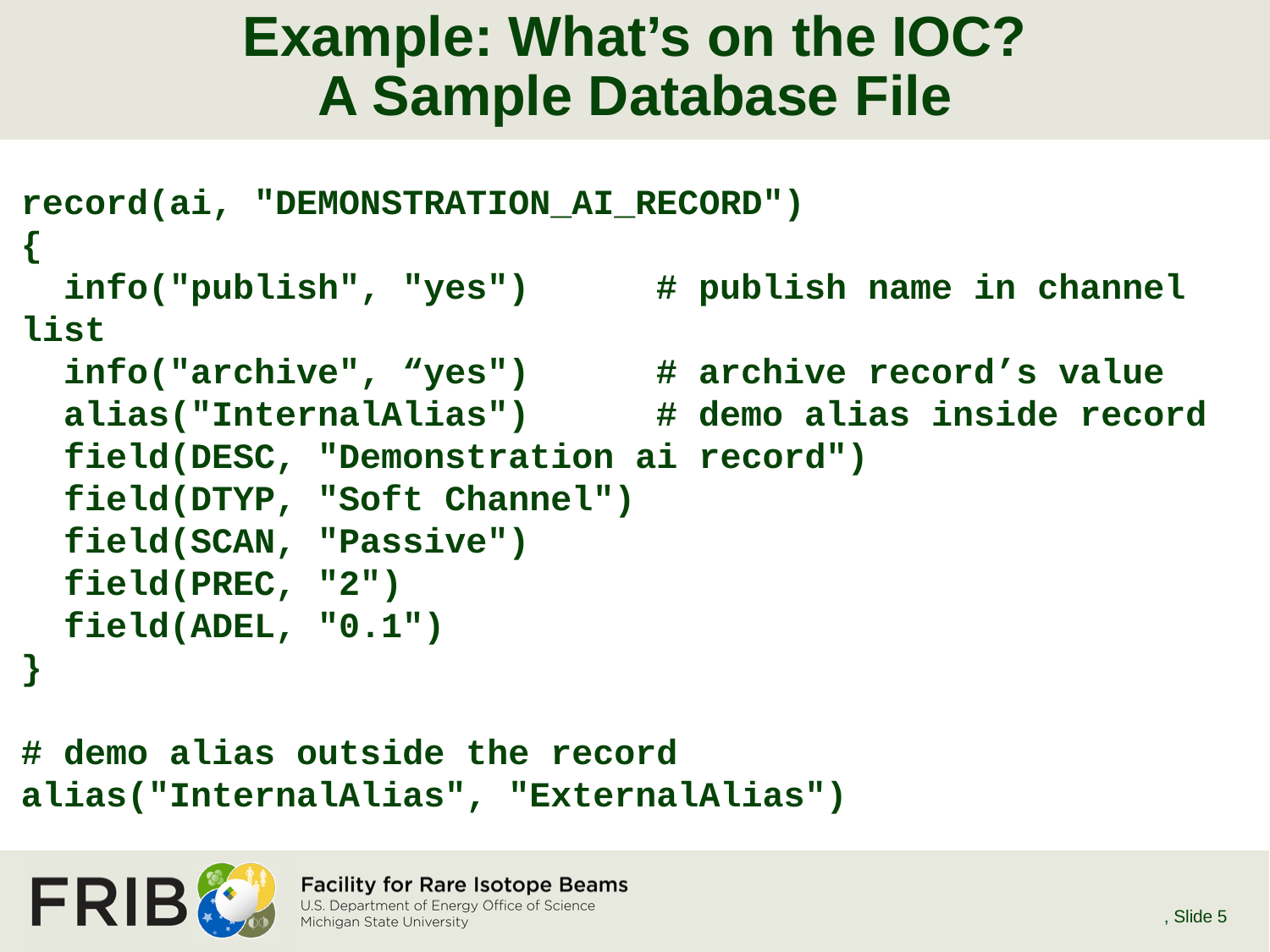

# Example: What’s on the IOC? A Sample Database File

record(ai, "DEMONSTRATION_AI_RECORD")
{
  info("publish", "yes")	# publish name in channel list
  info("archive", “yes")	# archive record’s value
  alias("InternalAlias")	# demo alias inside record
  field(DESC, "Demonstration ai record")
  field(DTYP, "Soft Channel")
  field(SCAN, "Passive")
  field(PREC, "2")
  field(ADEL, "0.1")
}

# demo alias outside the record
alias("InternalAlias", "ExternalAlias")

J. Priller, May 2015 EPICS Collaboration Meeting - infoServ
, Slide 5